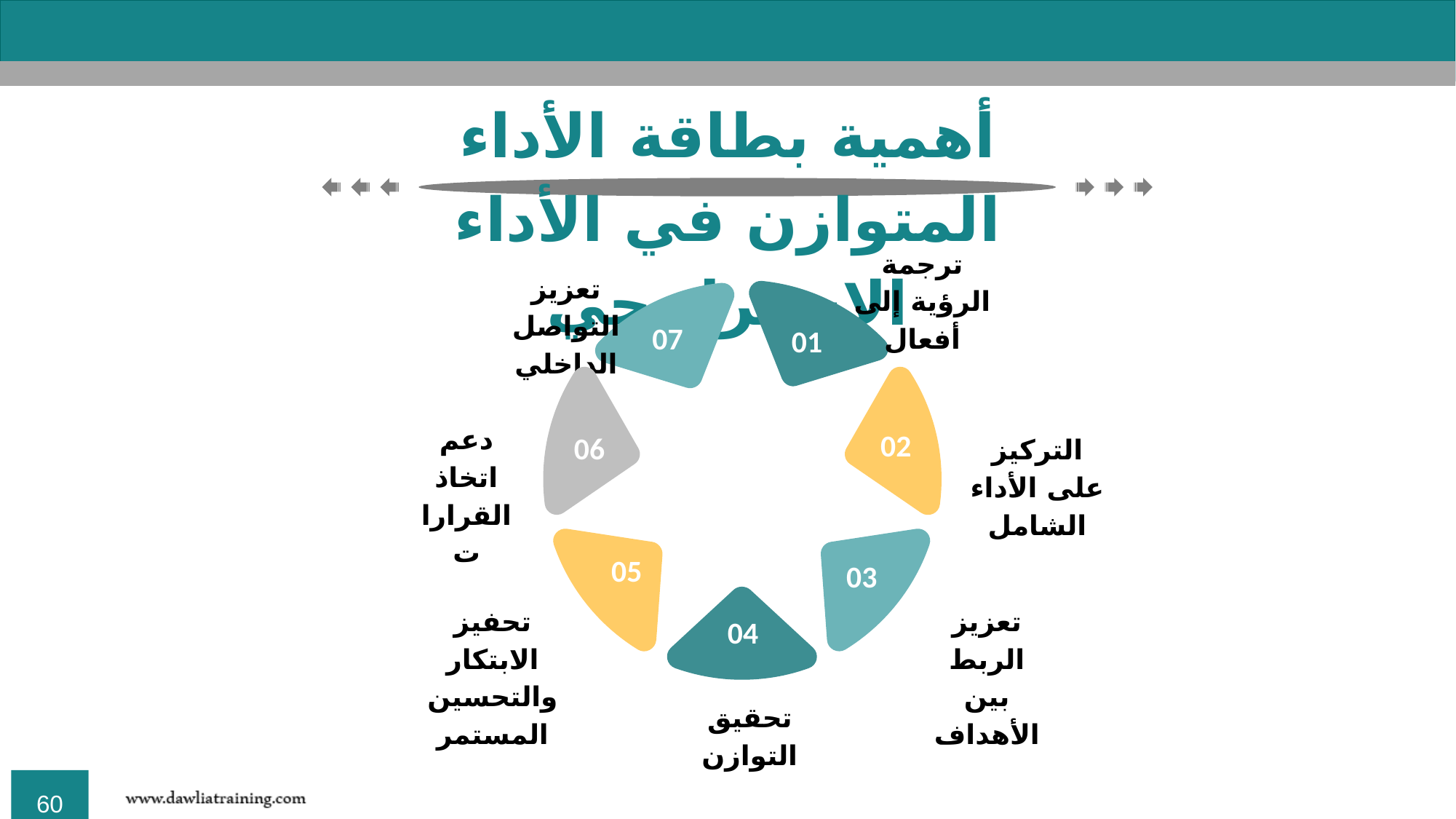

أهمية بطاقة الأداء المتوازن في الأداء الاستراتيجي

ترجمة الرؤية إلى أفعال

01
تعزيز التواصل الداخلي

07

دعم اتخاذ القرارات
06

02
التركيز على الأداء الشامل

05
تحفيز الابتكار والتحسين المستمر

03
تعزيز الربط بين الأهداف

04
تحقيق التوازن